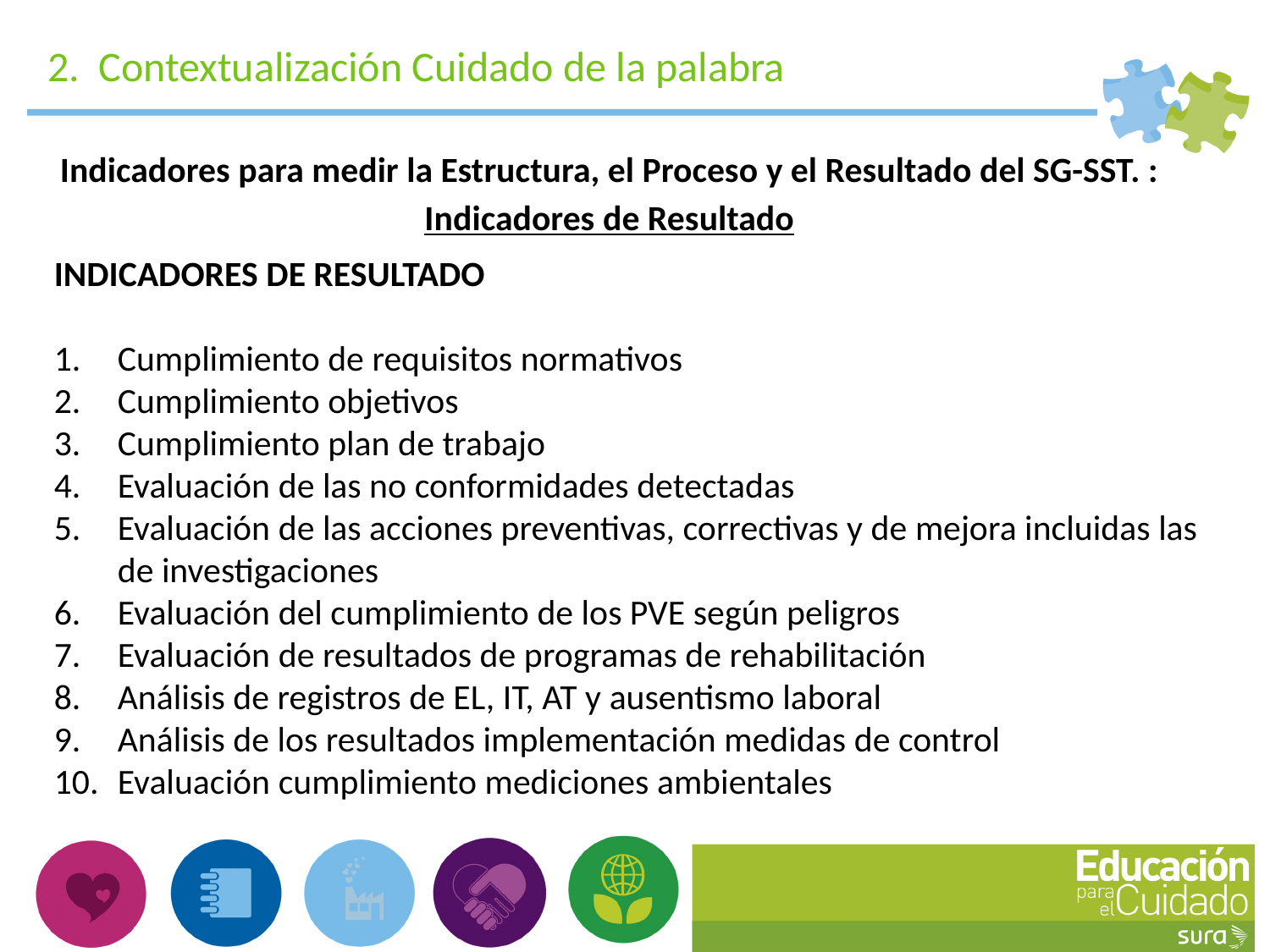

2.  Contextualización Cuidado de la palabra
Indicadores para medir la Estructura, el Proceso y el Resultado del SG-SST. : Indicadores de Resultado
INDICADORES DE RESULTADO

Cumplimiento de requisitos normativos
Cumplimiento objetivos
Cumplimiento plan de trabajo
Evaluación de las no conformidades detectadas
Evaluación de las acciones preventivas, correctivas y de mejora incluidas las de investigaciones
Evaluación del cumplimiento de los PVE según peligros
Evaluación de resultados de programas de rehabilitación
Análisis de registros de EL, IT, AT y ausentismo laboral
Análisis de los resultados implementación medidas de control
Evaluación cumplimiento mediciones ambientales